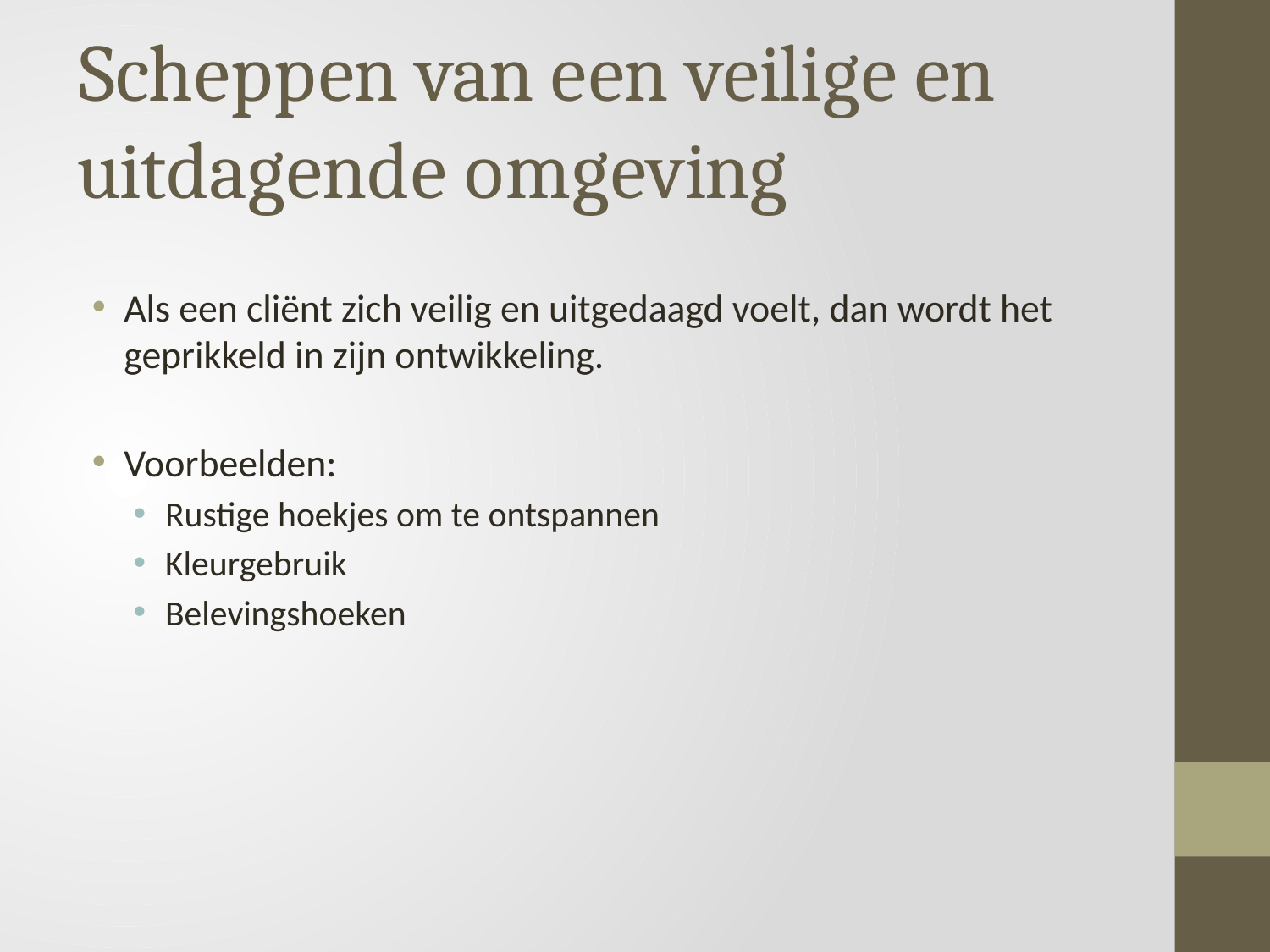

# Scheppen van een veilige en uitdagende omgeving

Als een cliënt zich veilig en uitgedaagd voelt, dan wordt het geprikkeld in zijn ontwikkeling.

Voorbeelden:
Rustige hoekjes om te ontspannen
Kleurgebruik
Belevingshoeken